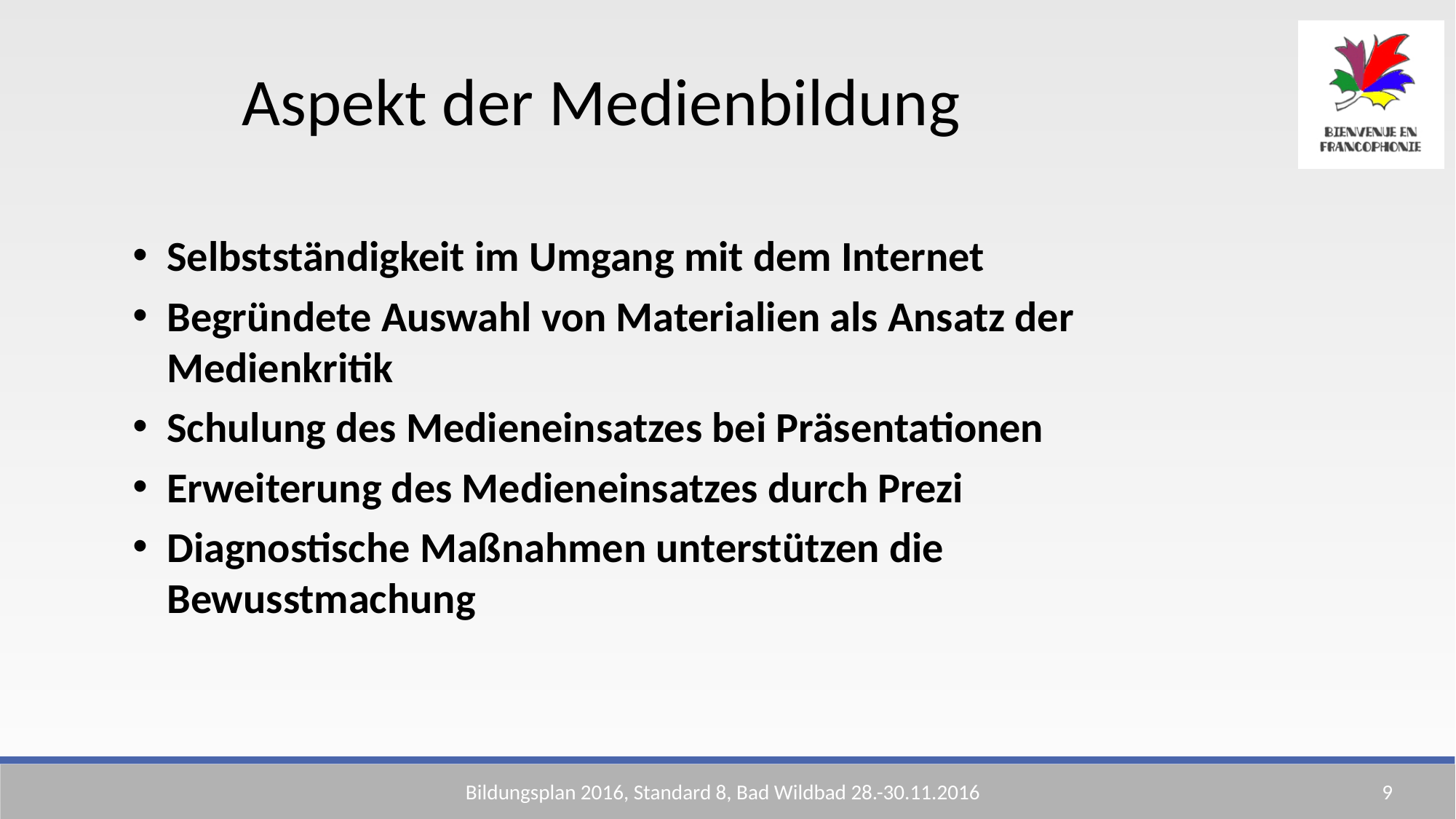

Aspekt der Medienbildung
Selbstständigkeit im Umgang mit dem Internet
Begründete Auswahl von Materialien als Ansatz der Medienkritik
Schulung des Medieneinsatzes bei Präsentationen
Erweiterung des Medieneinsatzes durch Prezi
Diagnostische Maßnahmen unterstützen die Bewusstmachung